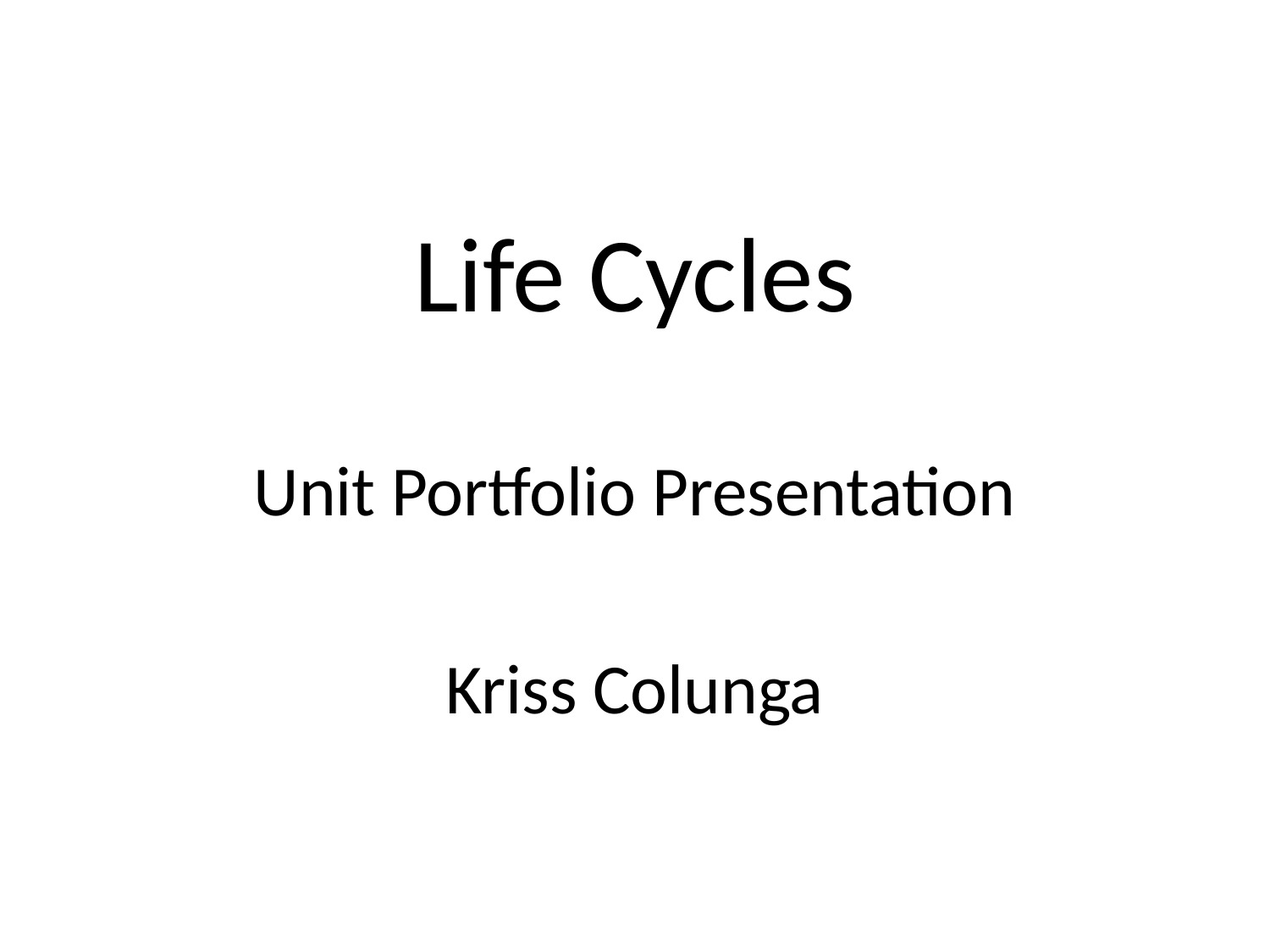

Life Cycles

Unit Portfolio Presentation

Kriss Colunga